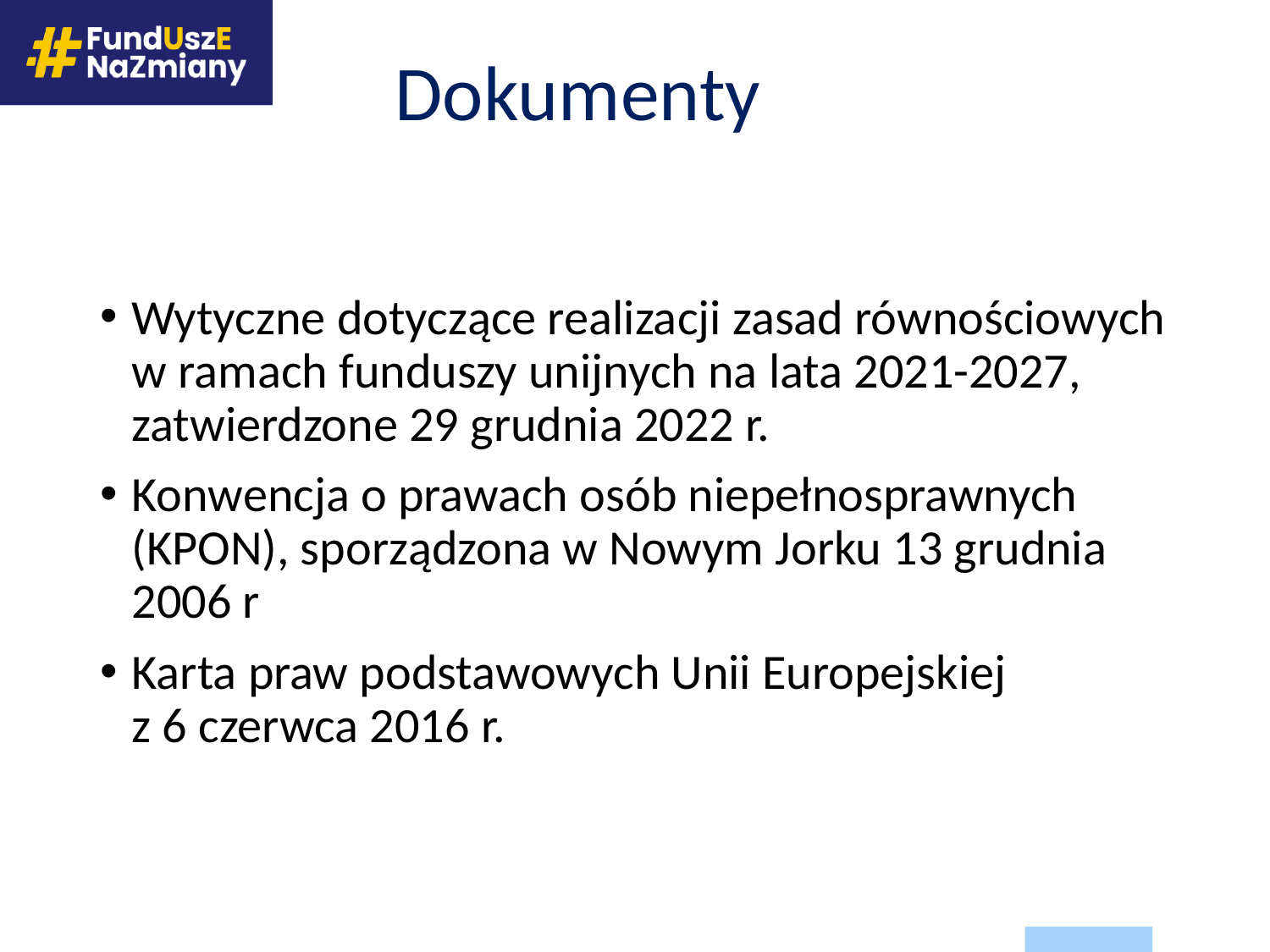

# Dokumenty
Wytyczne dotyczące realizacji zasad równościowych w ramach funduszy unijnych na lata 2021-2027, zatwierdzone 29 grudnia 2022 r.
Konwencja o prawach osób niepełnosprawnych (KPON), sporządzona w Nowym Jorku 13 grudnia 2006 r
Karta praw podstawowych Unii Europejskiej
z 6 czerwca 2016 r.